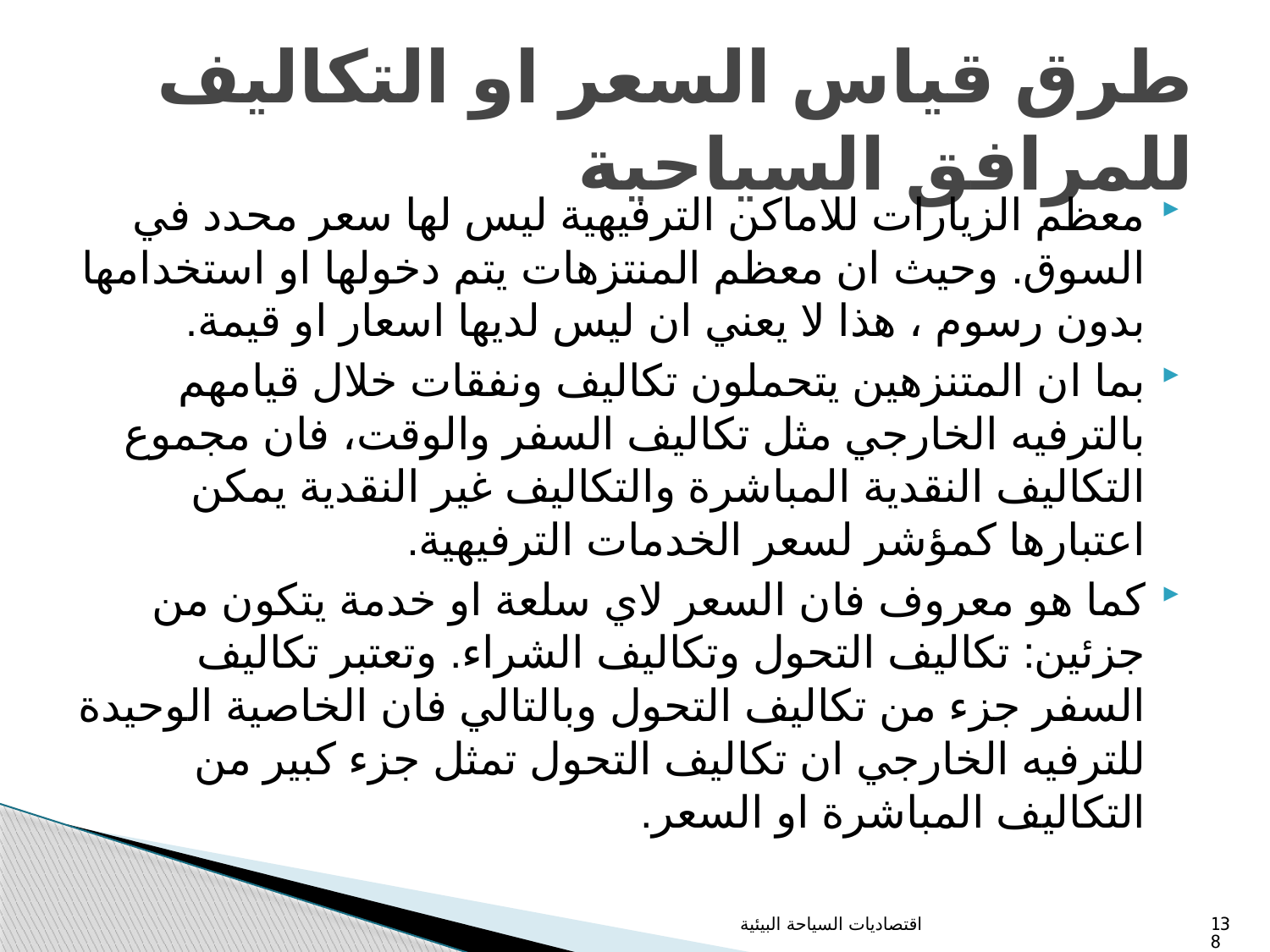

# طرق قياس السعر او التكاليف للمرافق السياحية
معظم الزيارات للاماكن الترفيهية ليس لها سعر محدد في السوق. وحيث ان معظم المنتزهات يتم دخولها او استخدامها بدون رسوم ، هذا لا يعني ان ليس لديها اسعار او قيمة.
بما ان المتنزهين يتحملون تكاليف ونفقات خلال قيامهم بالترفيه الخارجي مثل تكاليف السفر والوقت، فان مجموع التكاليف النقدية المباشرة والتكاليف غير النقدية يمكن اعتبارها كمؤشر لسعر الخدمات الترفيهية.
كما هو معروف فان السعر لاي سلعة او خدمة يتكون من جزئين: تكاليف التحول وتكاليف الشراء. وتعتبر تكاليف السفر جزء من تكاليف التحول وبالتالي فان الخاصية الوحيدة للترفيه الخارجي ان تكاليف التحول تمثل جزء كبير من التكاليف المباشرة او السعر.
اقتصاديات السياحة البيئية
138